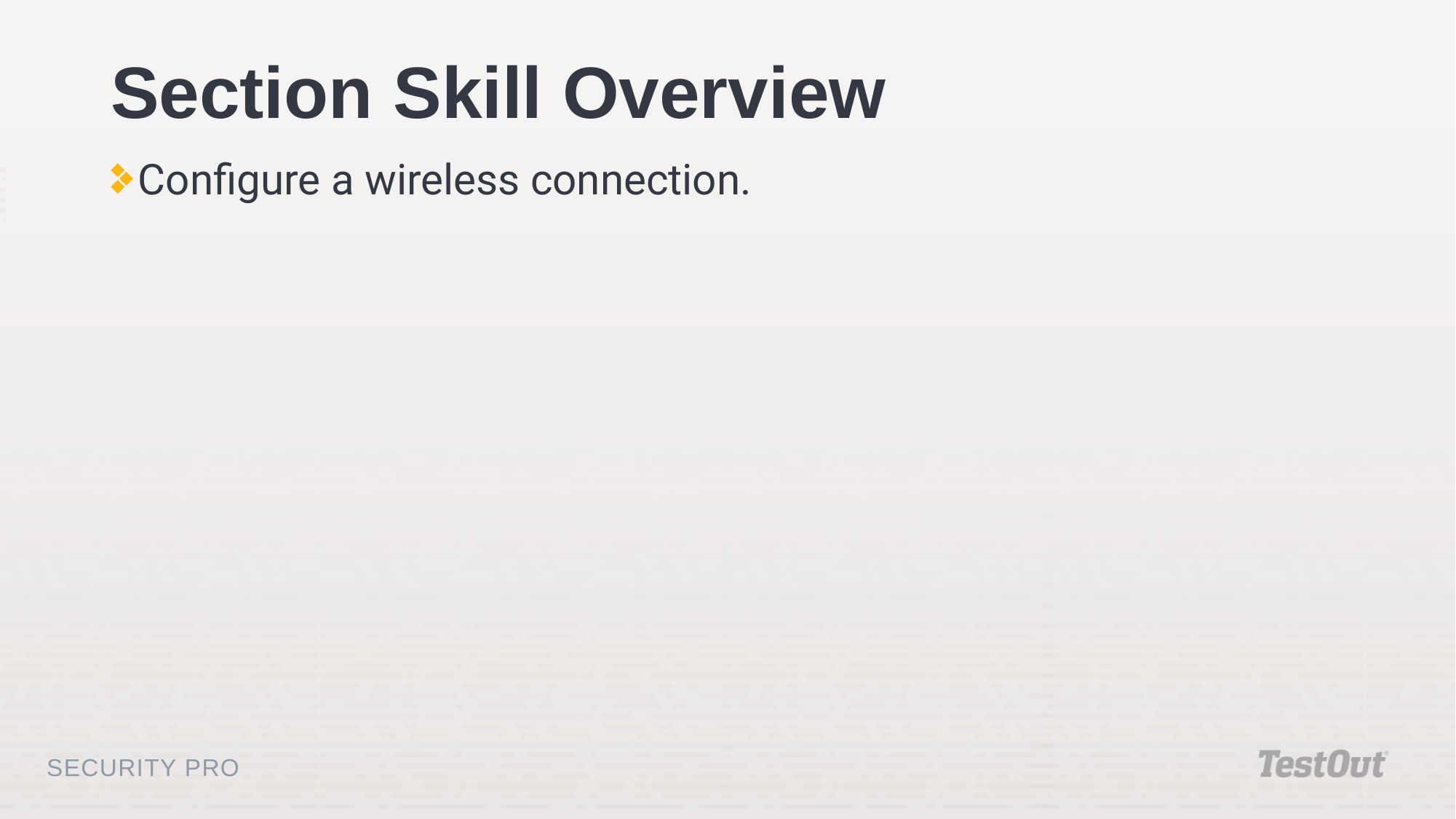

# Section Skill Overview
Configure a wireless connection.
Security Pro